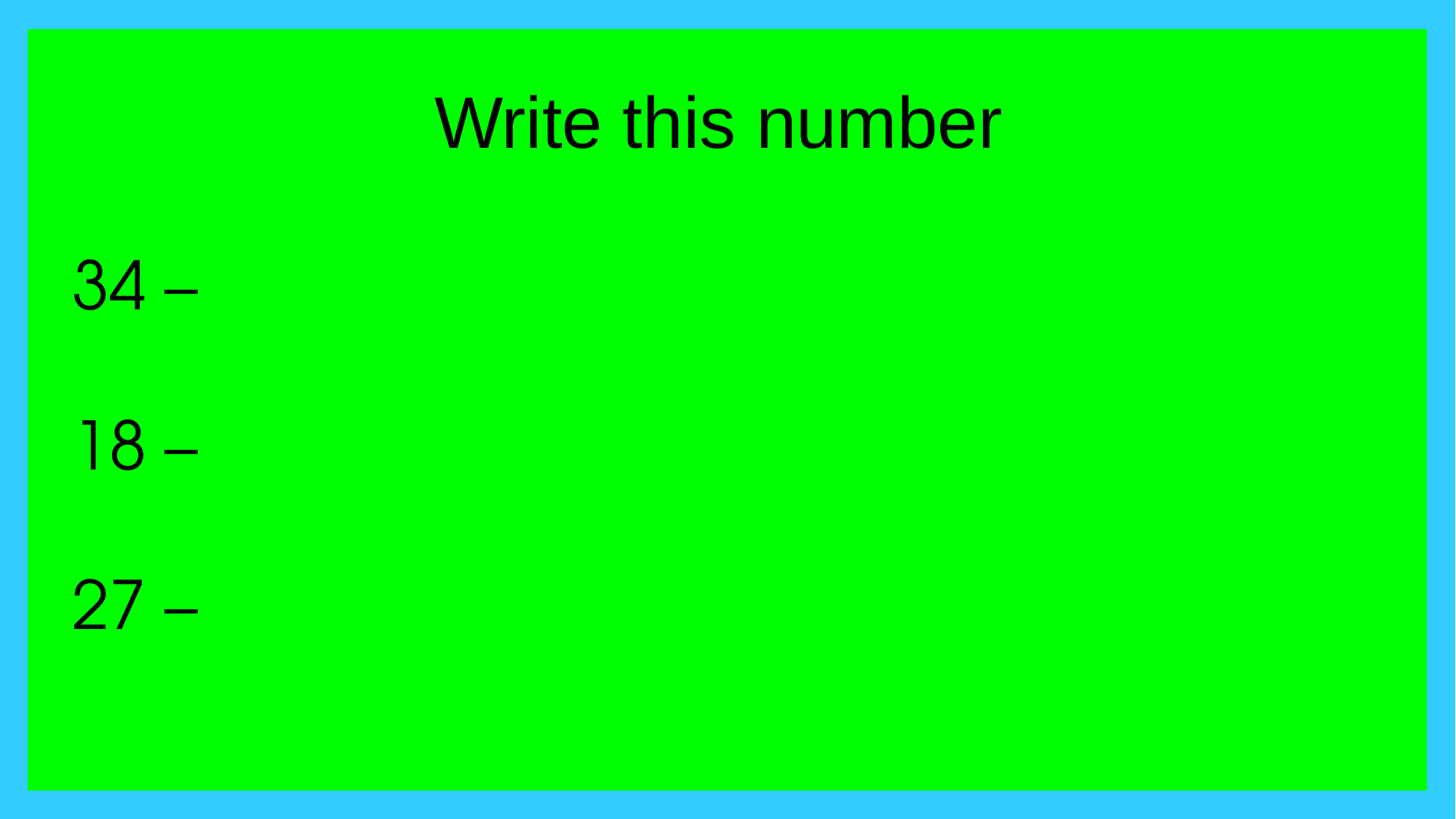

Write this number

34 –

18 –

27 –